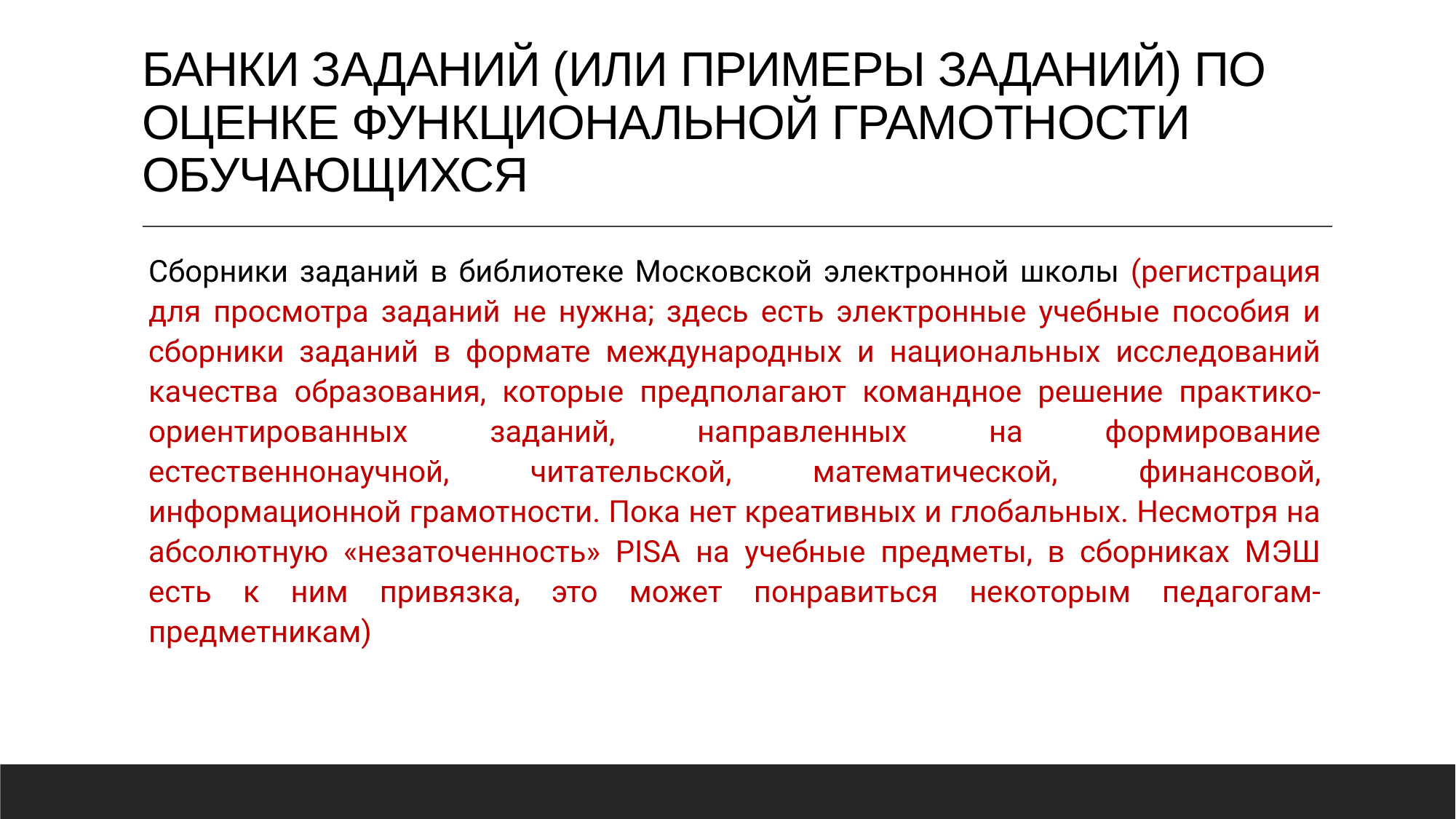

# БАНКИ ЗАДАНИЙ (ИЛИ ПРИМЕРЫ ЗАДАНИЙ) ПО ОЦЕНКЕ ФУНКЦИОНАЛЬНОЙ ГРАМОТНОСТИ ОБУЧАЮЩИХСЯ
Сборники заданий в библиотеке Московской электронной школы (регистрация для просмотра заданий не нужна; здесь есть электронные учебные пособия и сборники заданий в формате международных и национальных исследований качества образования, которые предполагают командное решение практико-ориентированных заданий, направленных на формирование естественнонаучной, читательской, математической, финансовой, информационной грамотности. Пока нет креативных и глобальных. Несмотря на абсолютную «незаточенность» PISA на учебные предметы, в сборниках МЭШ есть к ним привязка, это может понравиться некоторым педагогам-предметникам)